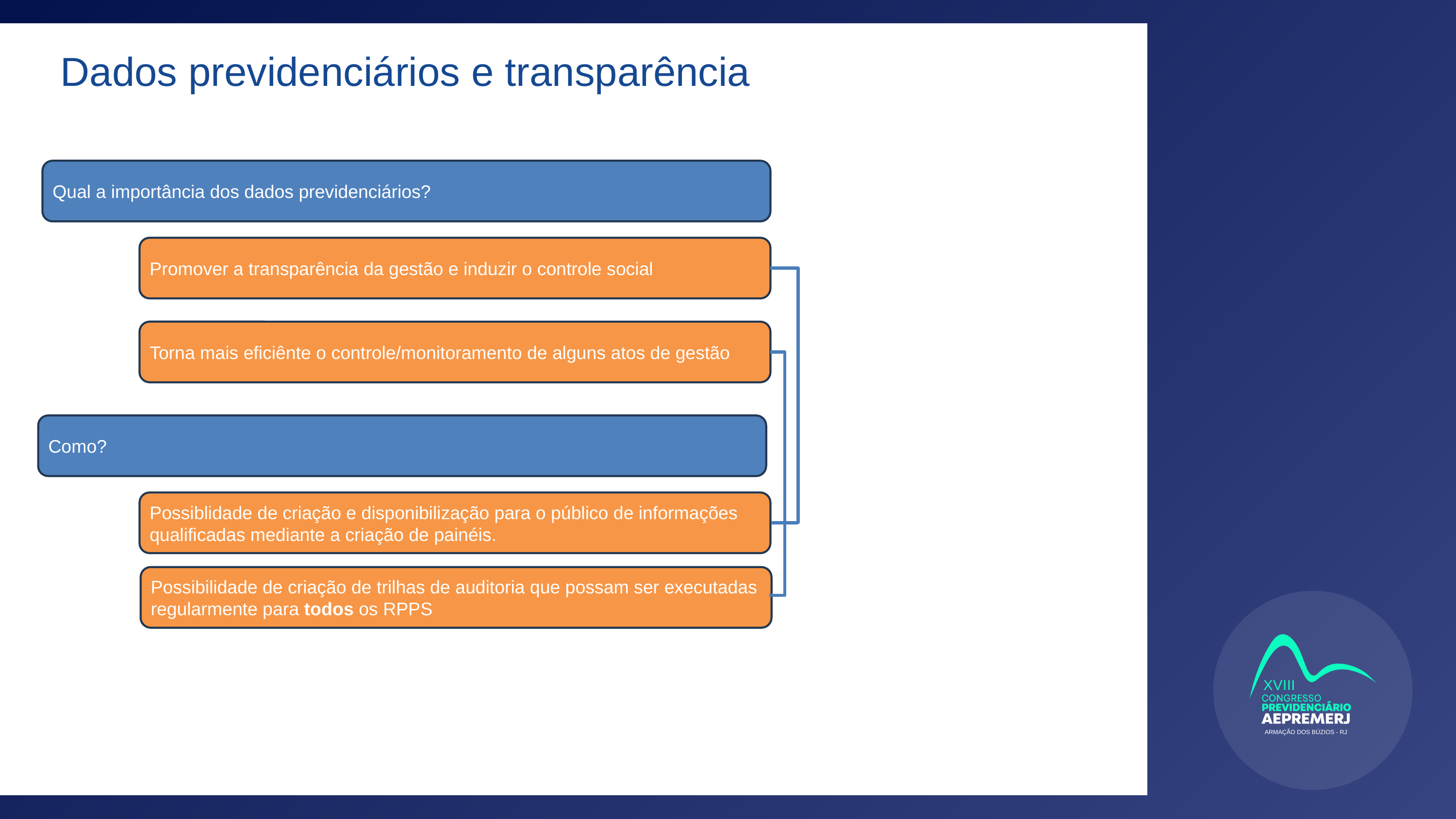

Dados previdenciários e transparência
Qual a importância dos dados previdenciários?
Promover a transparência da gestão e induzir o controle social
Torna mais eficiênte o controle/monitoramento de alguns atos de gestão
Como?
Possiblidade de criação e disponibilização para o público de informações qualificadas mediante a criação de painéis.
Possibilidade de criação de trilhas de auditoria que possam ser executadas regularmente para todos os RPPS

XVIII

ARMAÇÃO DOS BÚZIOS - RJ